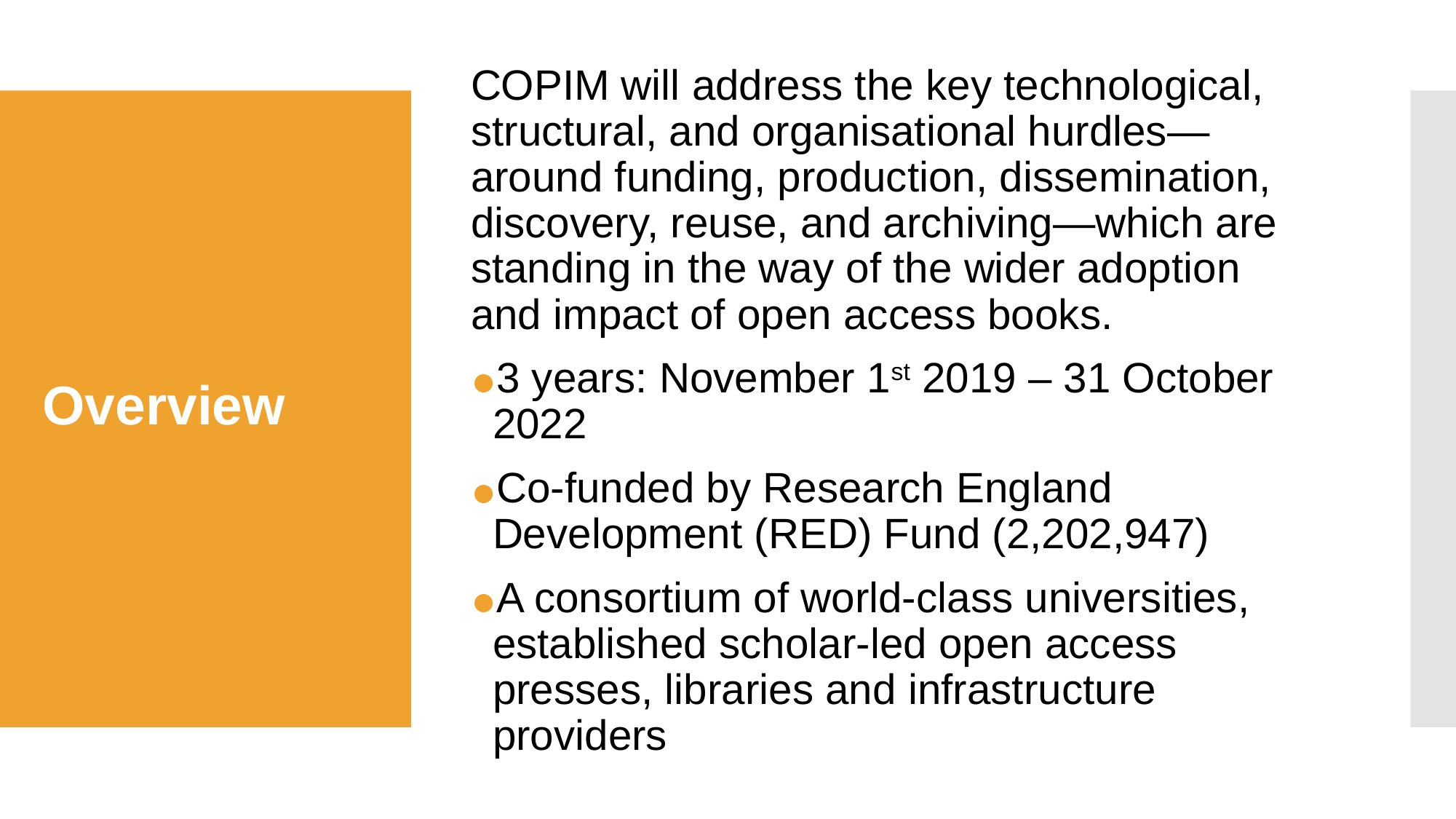

# Overview
COPIM will address the key technological, structural, and organisational hurdles—around funding, production, dissemination, discovery, reuse, and archiving—which are standing in the way of the wider adoption and impact of open access books.
3 years: November 1st 2019 – 31 October 2022
Co-funded by Research England Development (RED) Fund (2,202,947)
A consortium of world-class universities, established scholar-led open access presses, libraries and infrastructure providers